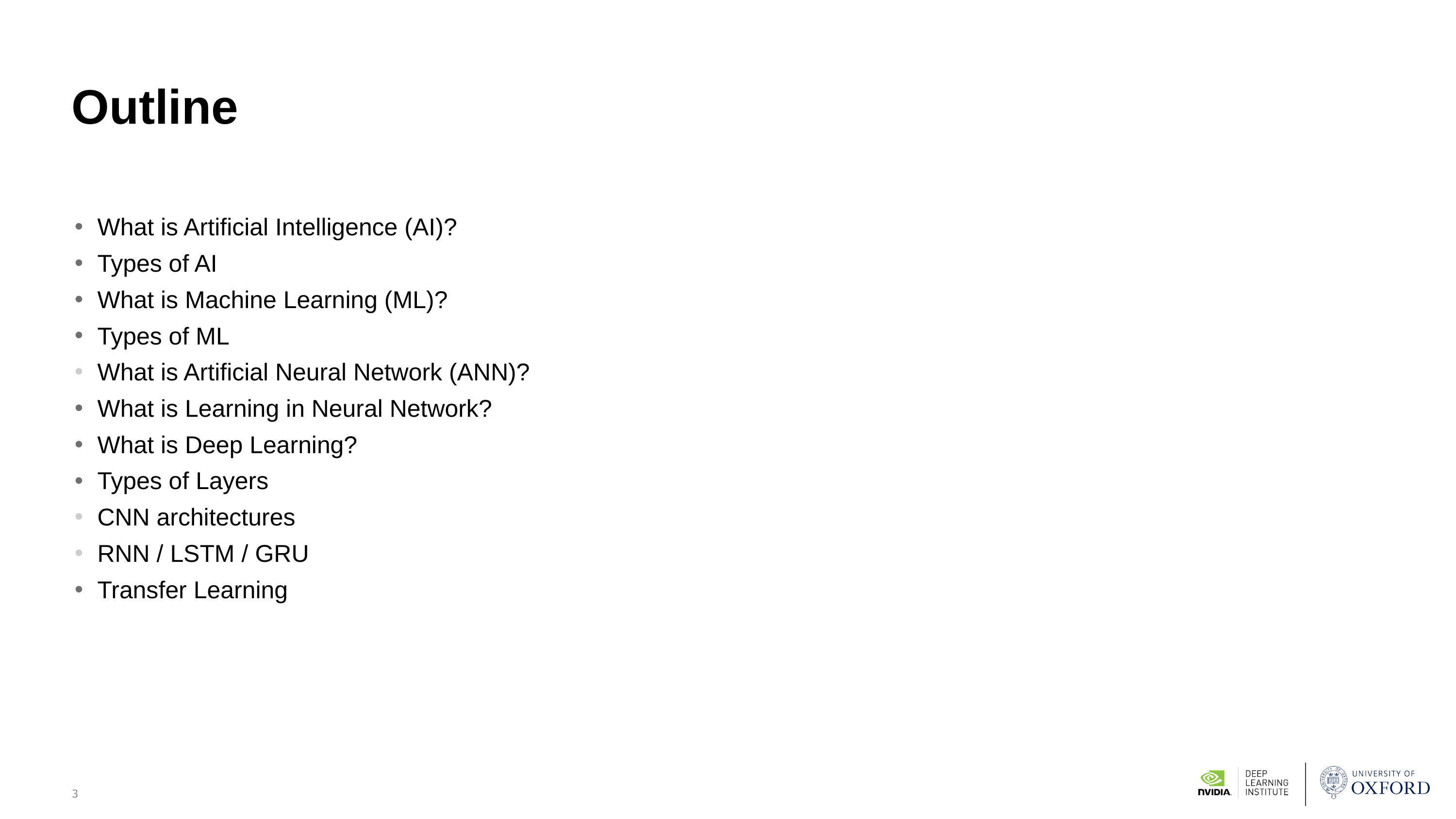

# Outline
What is Artificial Intelligence (AI)?
Types of AI
What is Machine Learning (ML)?
Types of ML
What is Artificial Neural Network (ANN)?
What is Learning in Neural Network?
What is Deep Learning?
Types of Layers
CNN architectures
RNN / LSTM / GRU
Transfer Learning